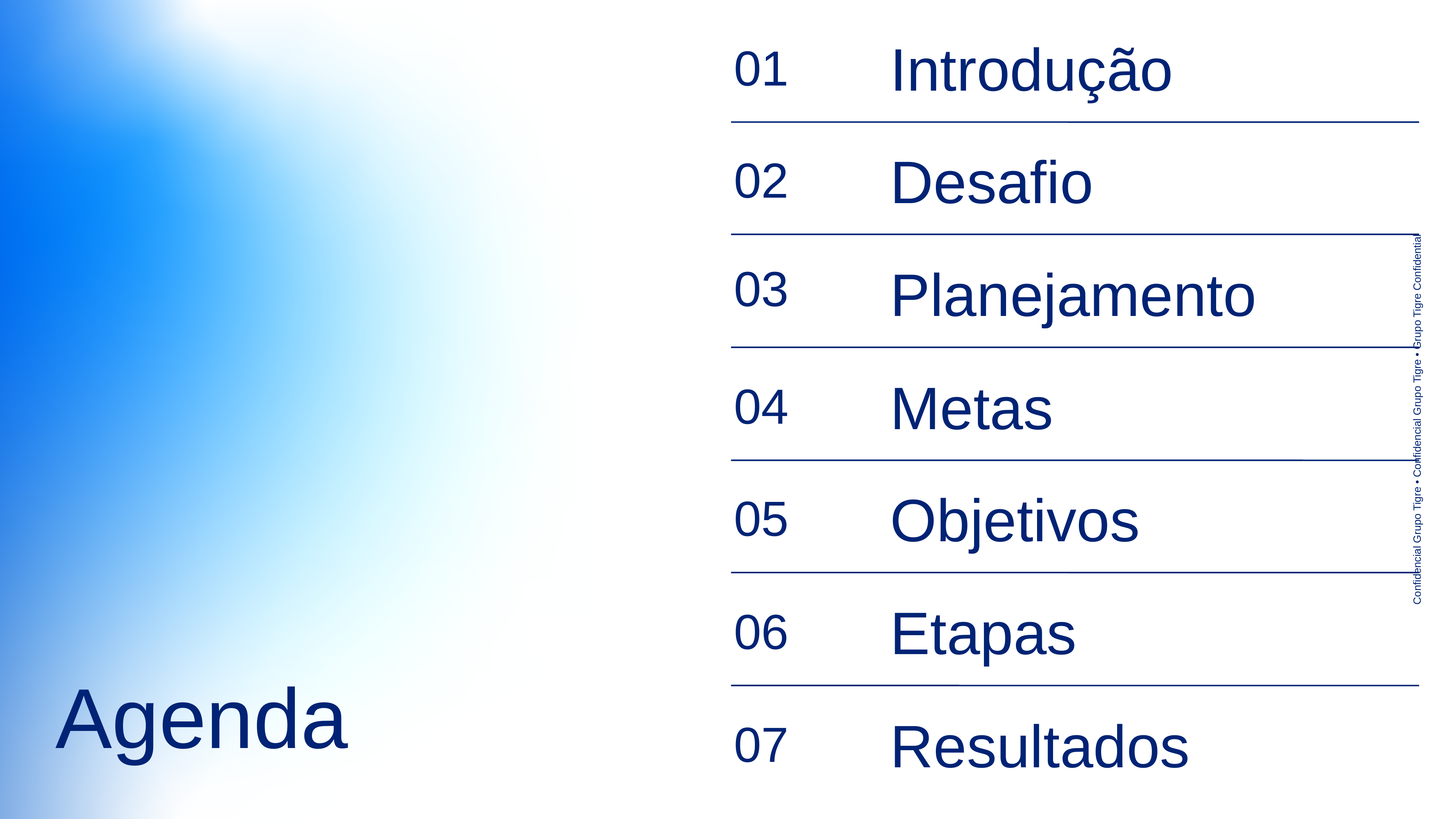

Introdução
01
Desafio
02
Planejamento
Metas
04
Objetivos
05
Etapas
06
Agenda
Resultados
07